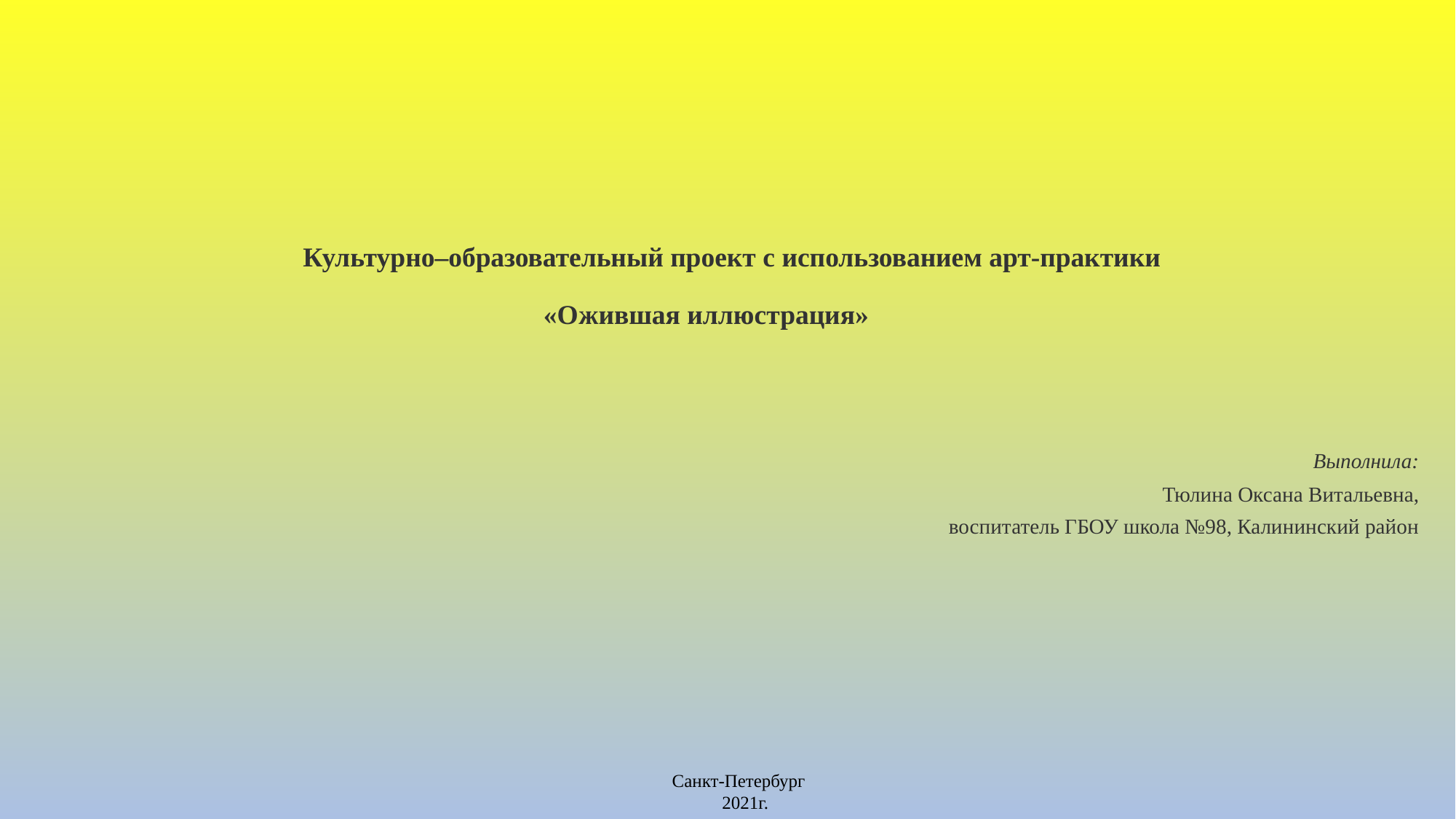

Культурно–образовательный проект с использованием арт-практики
«Ожившая иллюстрация»

                                                                                                    Выполнила:
                                                                                                                                    Тюлина Оксана Витальевна,
 воспитатель ГБОУ школа №98, Калининский район
Санкт-Петербург
           2021г.